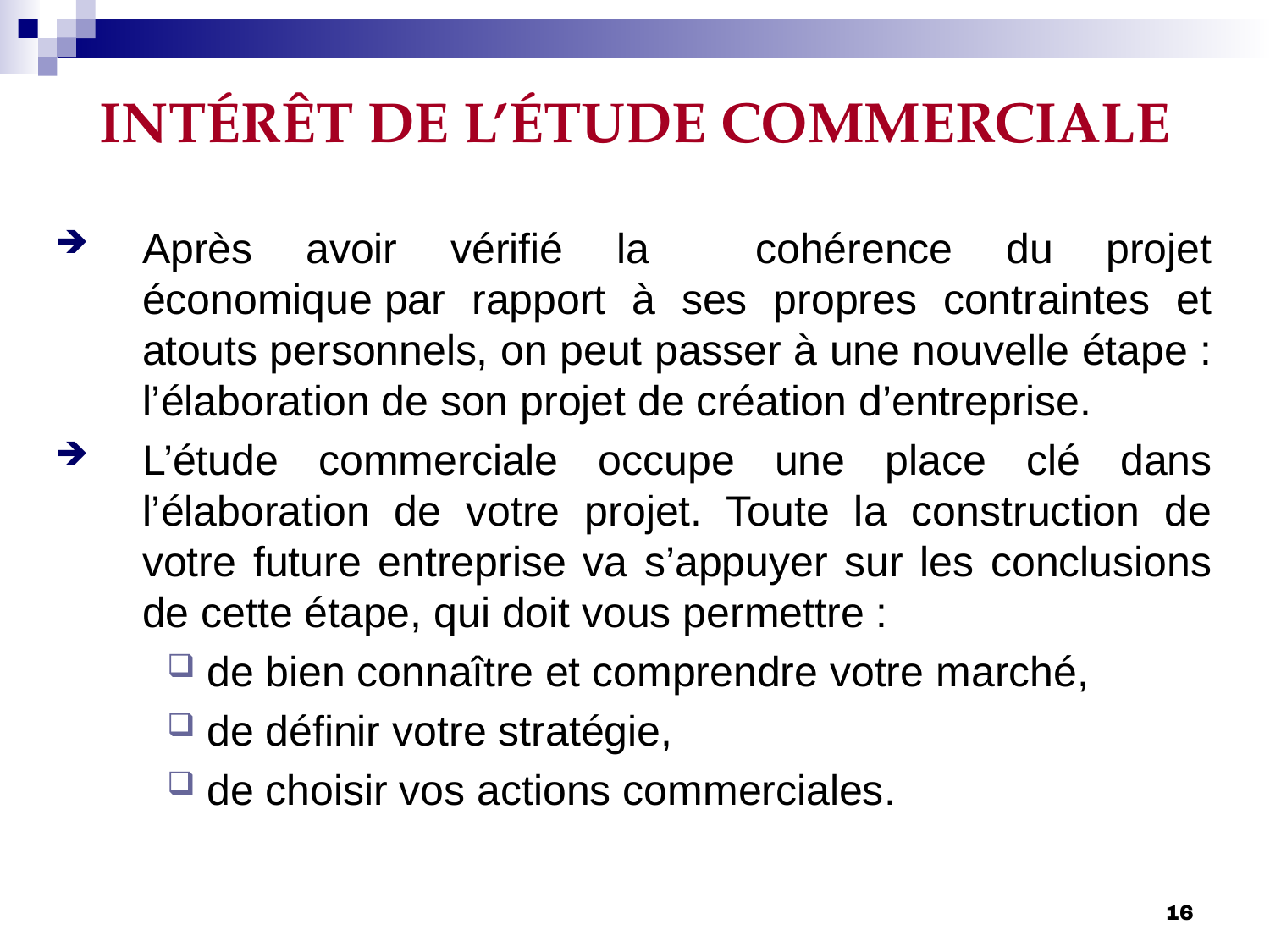

# INTÉRÊT DE L’ÉTUDE COMMERCIALE
Après avoir vérifié la  cohérence du projet économique par rapport à ses propres contraintes et atouts personnels, on peut passer à une nouvelle étape : l’élaboration de son projet de création d’entreprise.
L’étude commerciale occupe une place clé dans l’élaboration de votre projet. Toute la construction de votre future entreprise va s’appuyer sur les conclusions de cette étape, qui doit vous permettre :
de bien connaître et comprendre votre marché,
de définir votre stratégie,
de choisir vos actions commerciales.

16